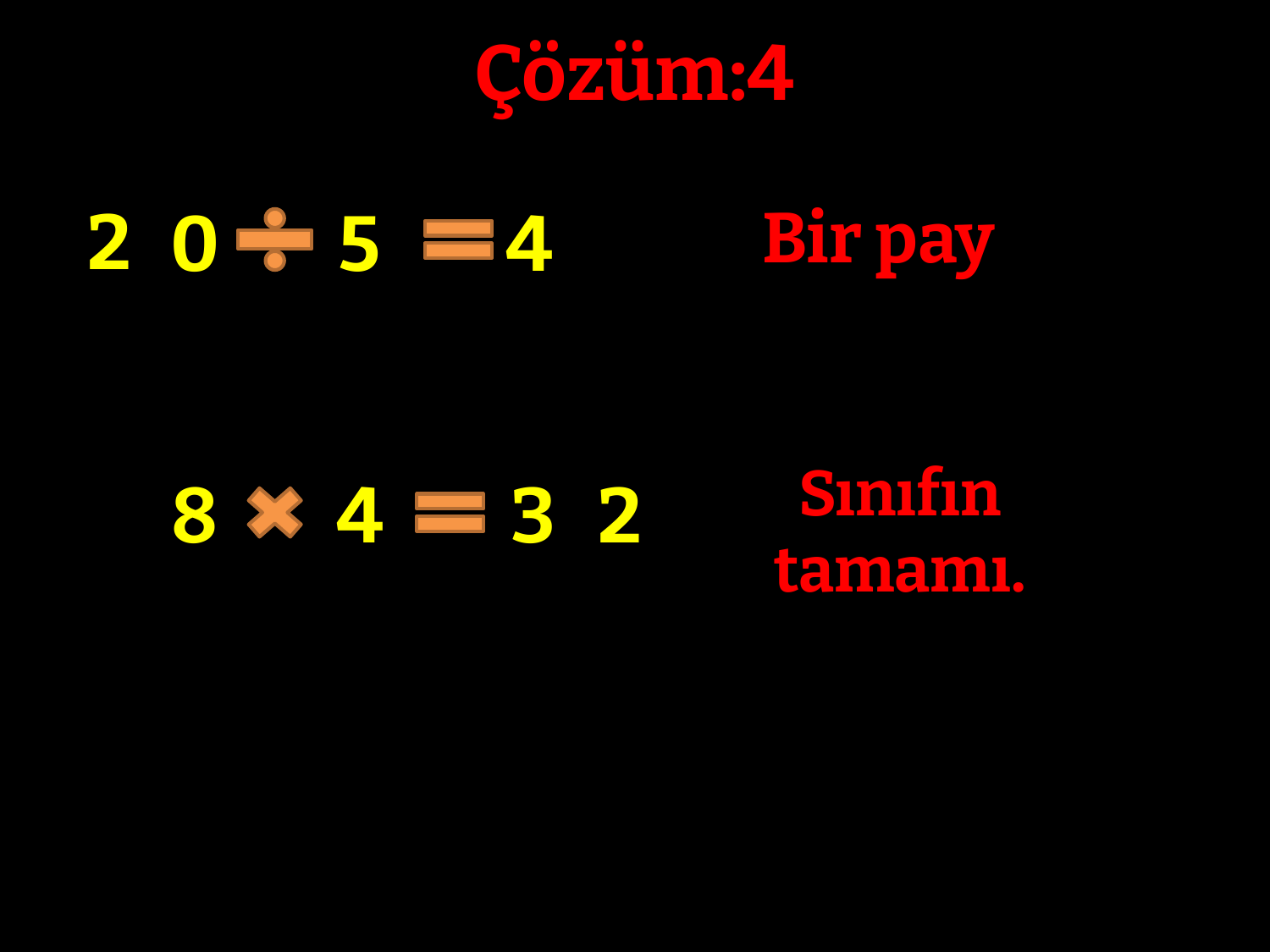

Çözüm:4
Bir pay
2
5
0
4

#
Sınıfın tamamı.
2
3
4
8